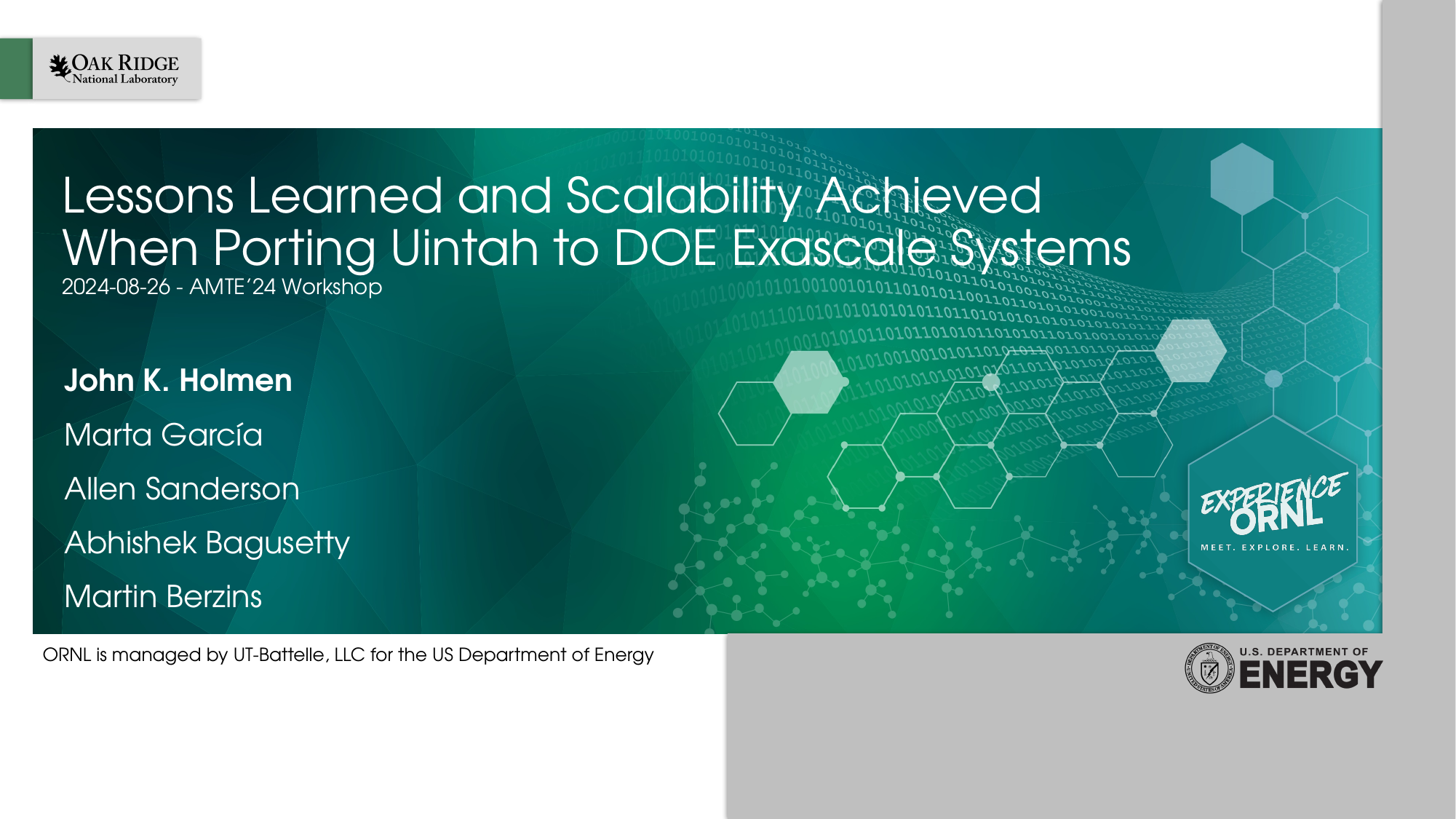

# Lessons Learned and Scalability Achieved When Porting Uintah to DOE Exascale Systems 2024-08-26 - AMTE’24 Workshop
John K. Holmen
Marta García
Allen Sanderson
Abhishek Bagusetty
Martin Berzins